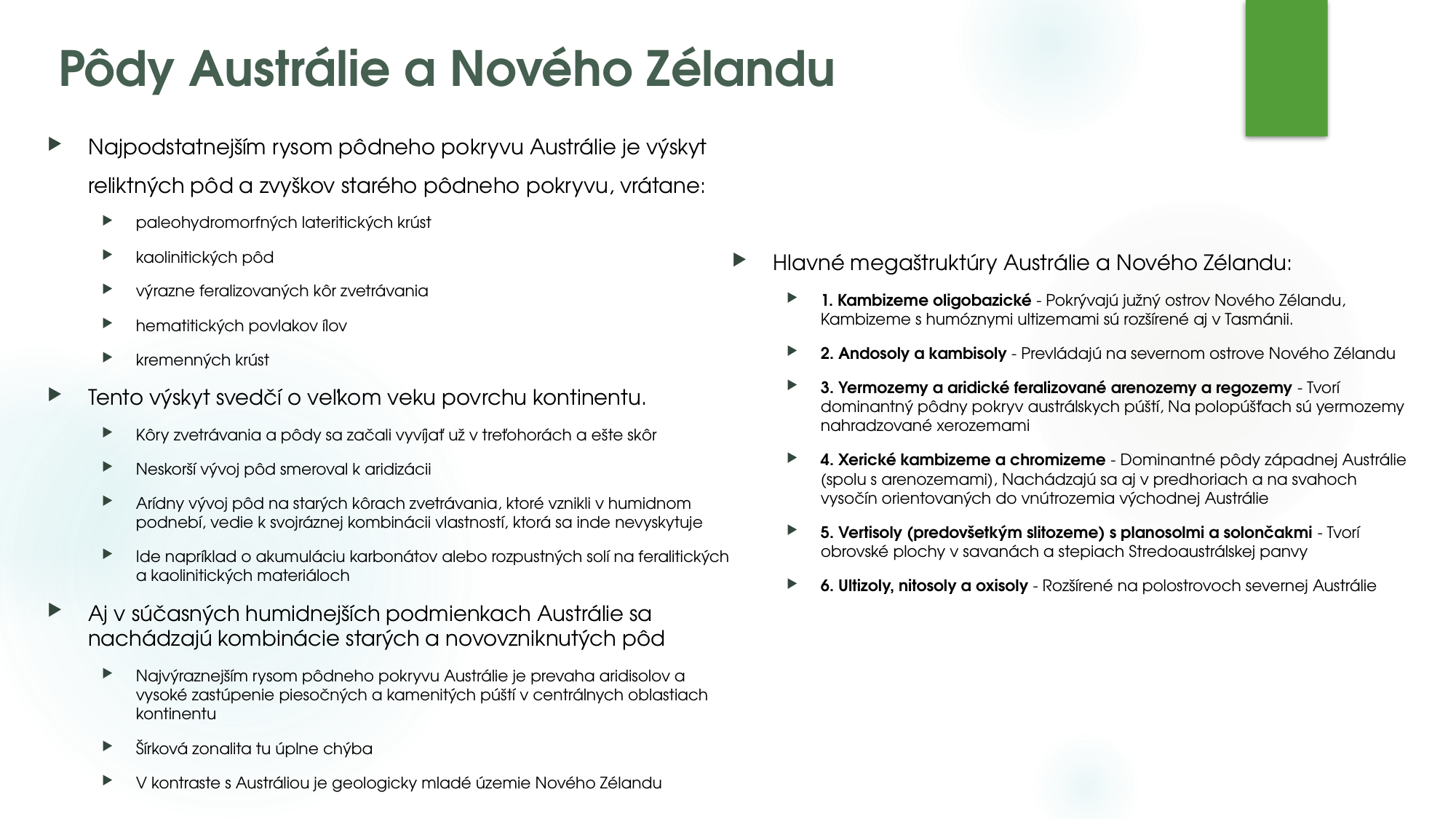

# Pôdy Austrálie a Nového Zélandu
Najpodstatnejším rysom pôdneho pokryvu Austrálie je výskyt reliktných pôd a zvyškov starého pôdneho pokryvu, vrátane:
paleohydromorfných lateritických krúst
kaolinitických pôd
výrazne feralizovaných kôr zvetrávania
hematitických povlakov ílov
kremenných krúst
Tento výskyt svedčí o veľkom veku povrchu kontinentu.
Kôry zvetrávania a pôdy sa začali vyvíjať už v treťohorách a ešte skôr
Neskorší vývoj pôd smeroval k aridizácii
Arídny vývoj pôd na starých kôrach zvetrávania, ktoré vznikli v humidnom podnebí, vedie k svojráznej kombinácii vlastností, ktorá sa inde nevyskytuje
Ide napríklad o akumuláciu karbonátov alebo rozpustných solí na feralitických a kaolinitických materiáloch
Aj v súčasných humidnejších podmienkach Austrálie sa nachádzajú kombinácie starých a novovzniknutých pôd
Najvýraznejším rysom pôdneho pokryvu Austrálie je prevaha aridisolov a vysoké zastúpenie piesočných a kamenitých púští v centrálnych oblastiach kontinentu
Šírková zonalita tu úplne chýba
V kontraste s Austráliou je geologicky mladé územie Nového Zélandu

Hlavné megaštruktúry Austrálie a Nového Zélandu:
1. Kambizeme oligobazické - Pokrývajú južný ostrov Nového Zélandu, Kambizeme s humóznymi ultizemami sú rozšírené aj v Tasmánii.
2. Andosoly a kambisoly - Prevládajú na severnom ostrove Nového Zélandu
3. Yermozemy a aridické feralizované arenozemy a regozemy - Tvorí dominantný pôdny pokryv austrálskych púští, Na polopúšťach sú yermozemy nahradzované xerozemami
4. Xerické kambizeme a chromizeme - Dominantné pôdy západnej Austrálie (spolu s arenozemami), Nachádzajú sa aj v predhoriach a na svahoch vysočín orientovaných do vnútrozemia východnej Austrálie
5. Vertisoly (predovšetkým slitozeme) s planosolmi a solončakmi - Tvorí obrovské plochy v savanách a stepiach Stredoaustrálskej panvy
6. Ultizoly, nitosoly a oxisoly - Rozšírené na polostrovoch severnej Austrálie